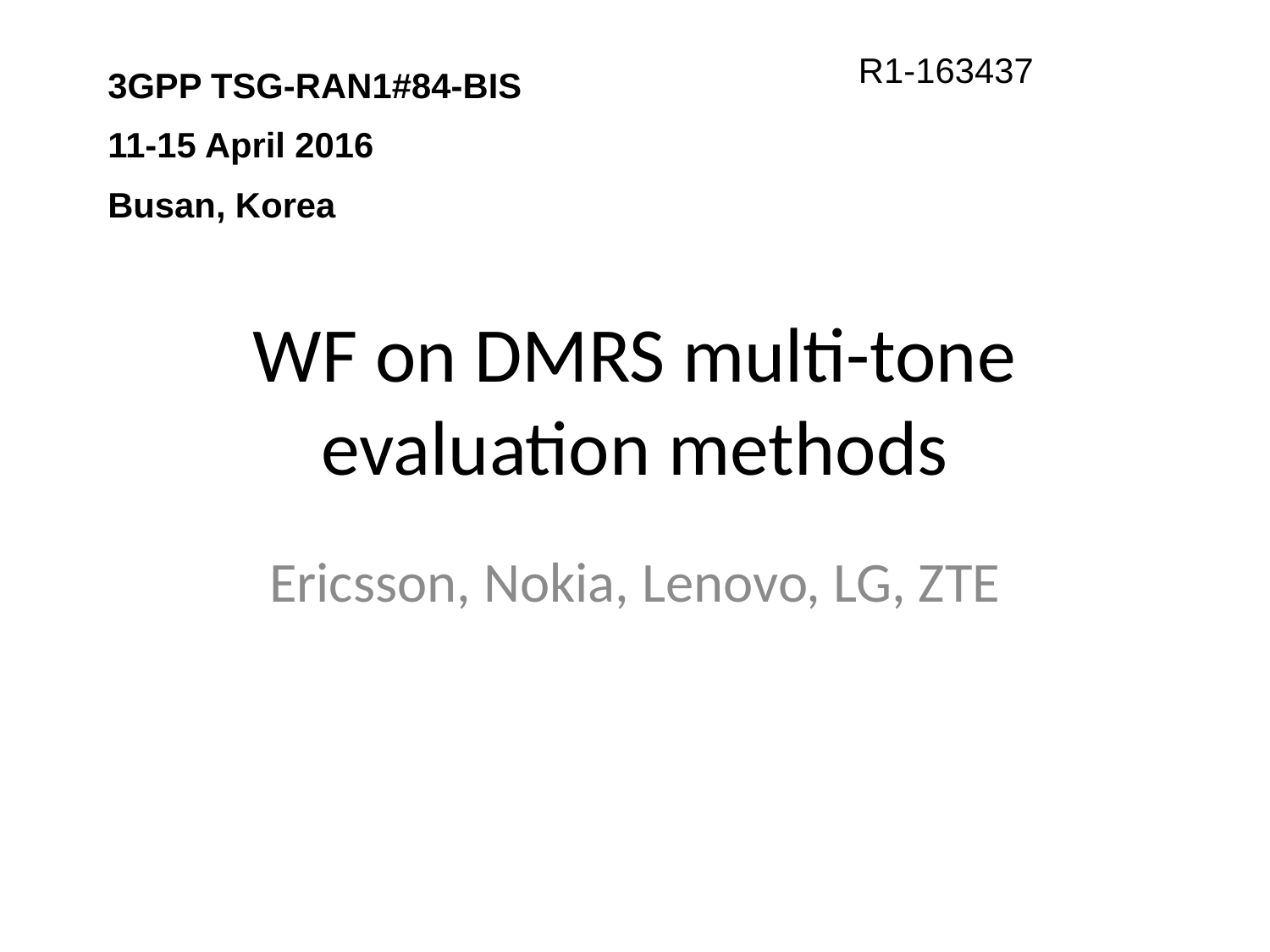

R1-163437
3GPP TSG-RAN1#84-BIS
11-15 April 2016
Busan, Korea
# WF on DMRS multi-tone evaluation methods
Ericsson, Nokia, Lenovo, LG, ZTE